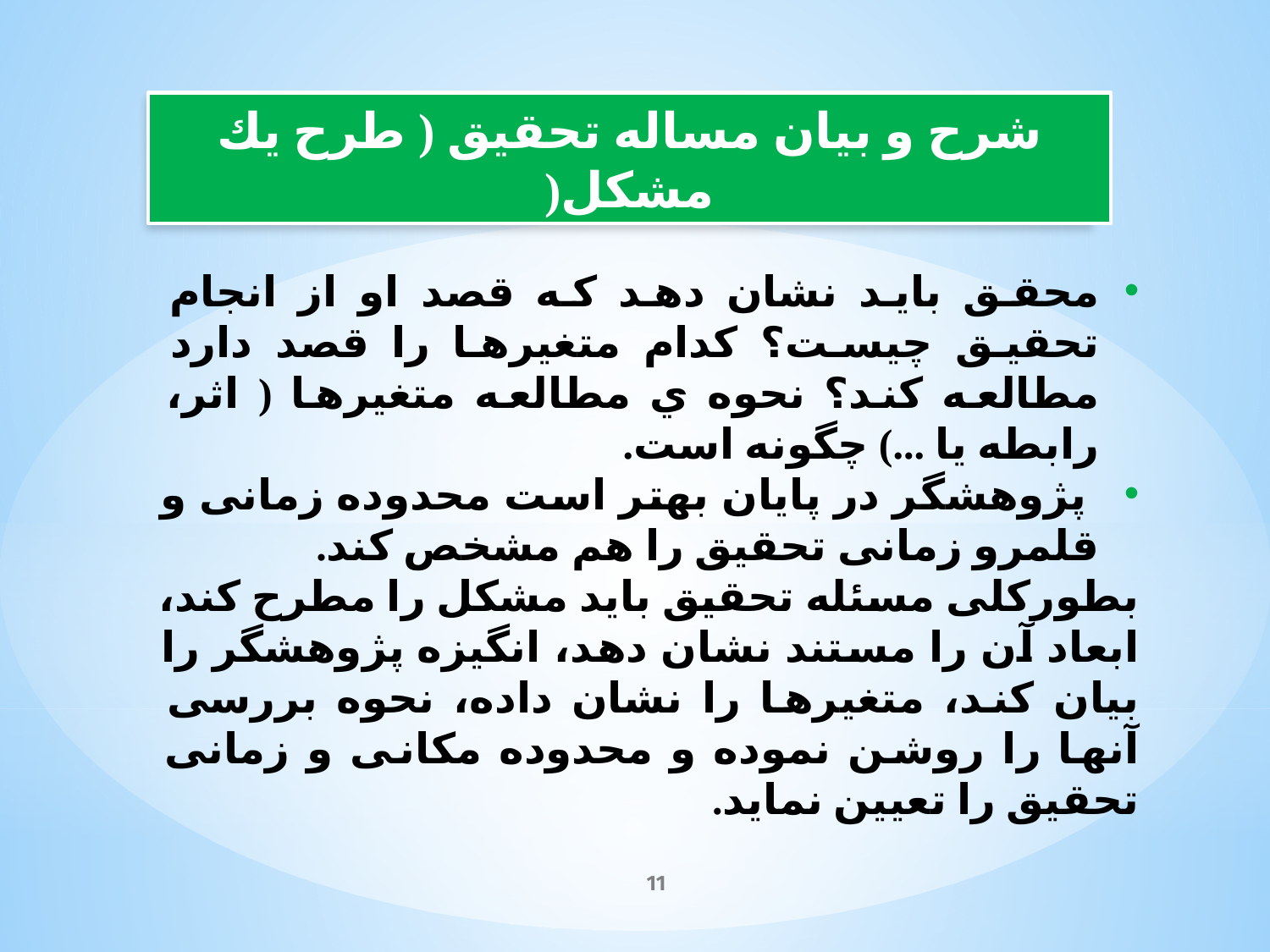

شرح و بيان مساله تحقيق ( طرح يك مشكل(
محقق بايد نشان دهد که قصد او از انجام تحقیق چیست؟ کدام متغیرها را قصد دارد مطالعه کند؟ نحوه ي مطالعه متغیرها ( اثر، رابطه یا ...) چگونه است.
 پژوهشگر در پایان بهتر است محدوده زمانی و قلمرو زمانی تحقیق را هم مشخص کند.
بطورکلی مسئله تحقیق باید مشکل را مطرح کند، ابعاد آن را مستند نشان دهد، انگیزه پژوهشگر را بیان کند، متغیرها را نشان داده، نحوه بررسی آنها را روشن نموده و محدوده مکانی و زمانی تحقیق را تعیین نماید.
11